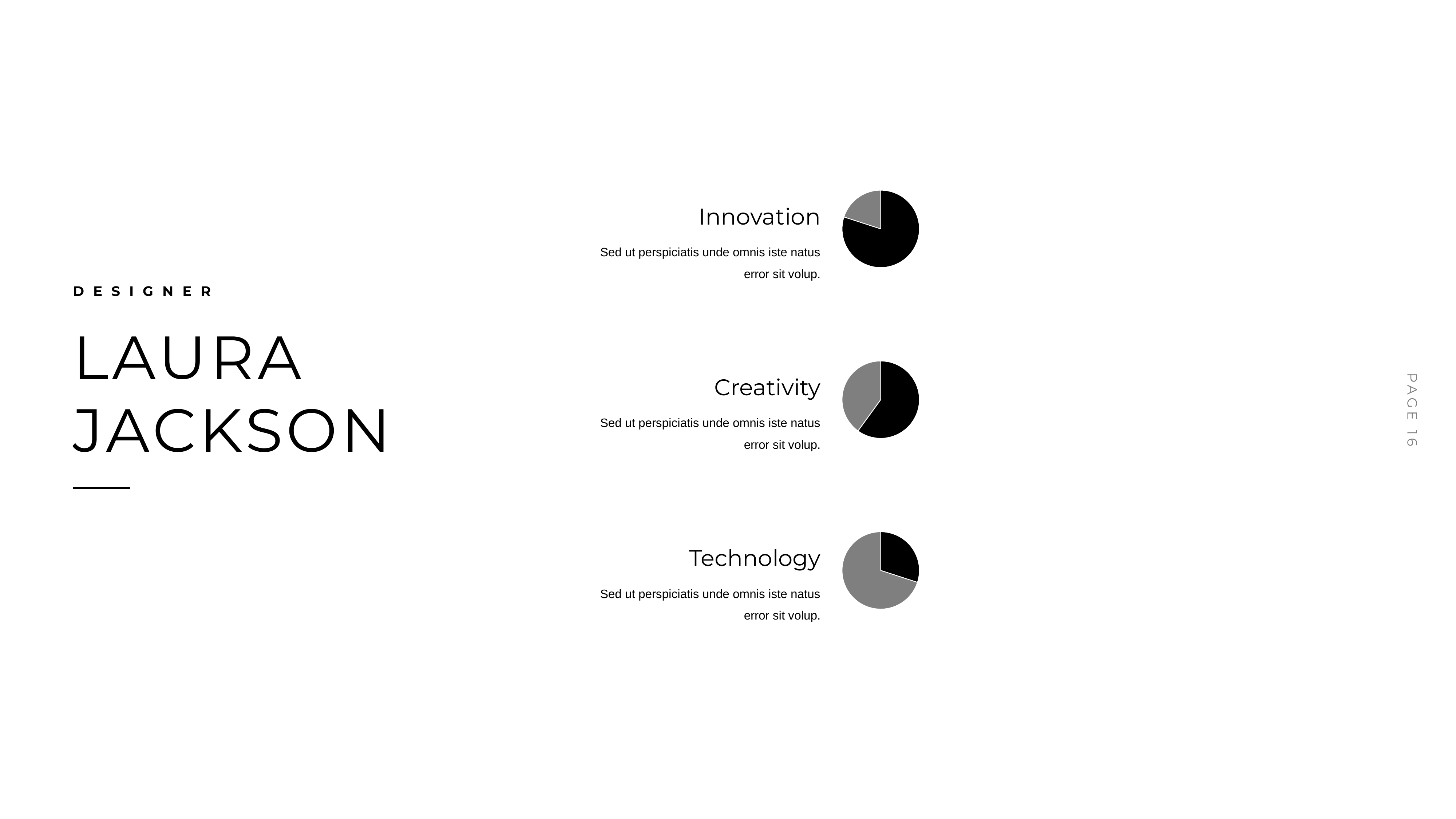

### Chart

| Category | Percentage |
|---|---|
| Option 1 | 0.8 |
| Option 2 | 0.2 |
Innovation
Sed ut perspiciatis unde omnis iste natus error sit volup.
designer
Laura
Jackson

### Chart

| Category | Percentage |
|---|---|
| Option 1 | 0.6 |
| Option 2 | 0.4 |
Creativity
Sed ut perspiciatis unde omnis iste natus error sit volup.

### Chart

| Category | Percentage |
|---|---|
| Option 1 | 0.3 |
| Option 2 | 0.7 |
Technology
Sed ut perspiciatis unde omnis iste natus error sit volup.